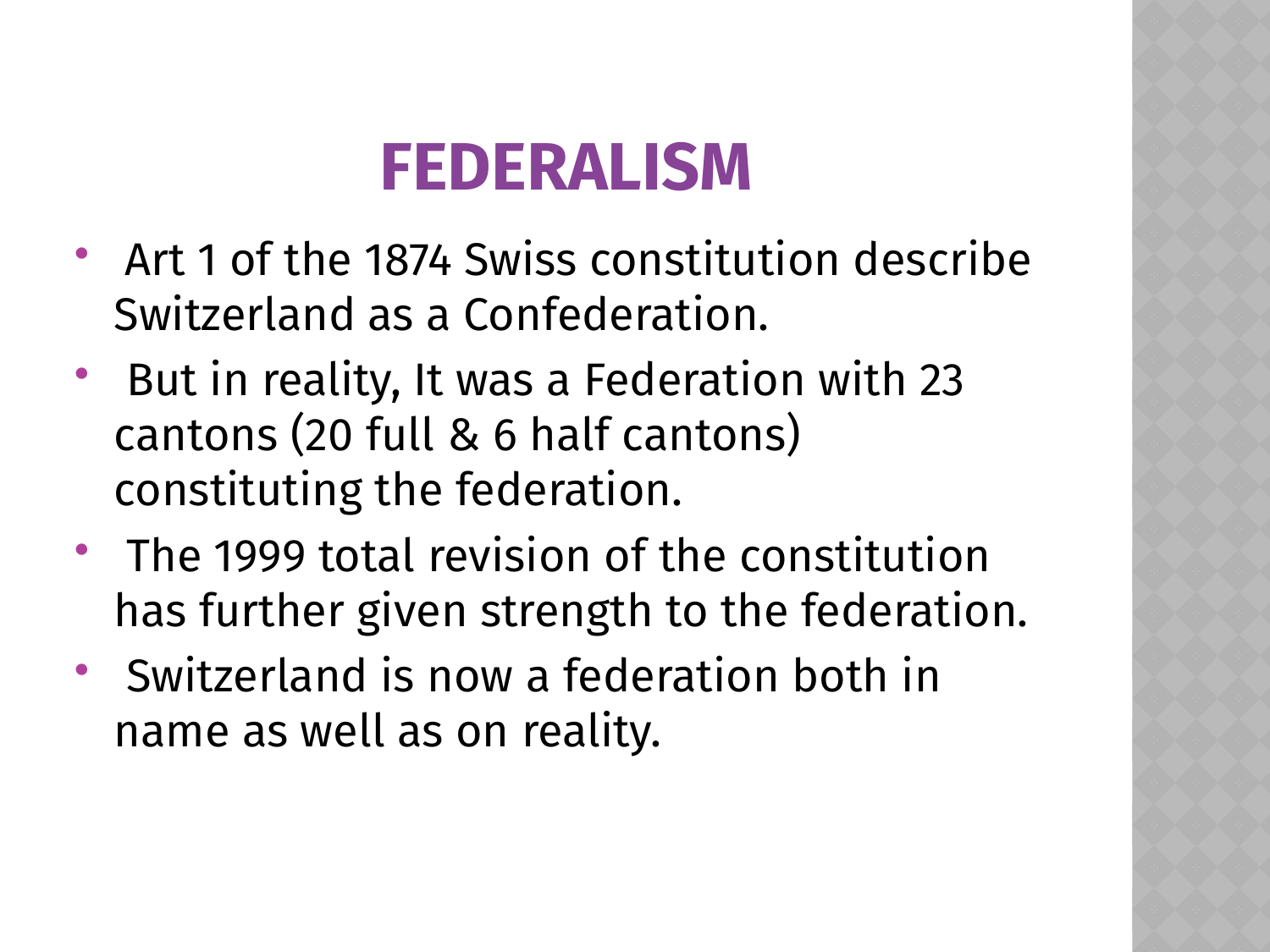

# Federalism
 Art 1 of the 1874 Swiss constitution describe Switzerland as a Confederation.
 But in reality, It was a Federation with 23 cantons (20 full & 6 half cantons) constituting the federation.
 The 1999 total revision of the constitution has further given strength to the federation.
 Switzerland is now a federation both in name as well as on reality.